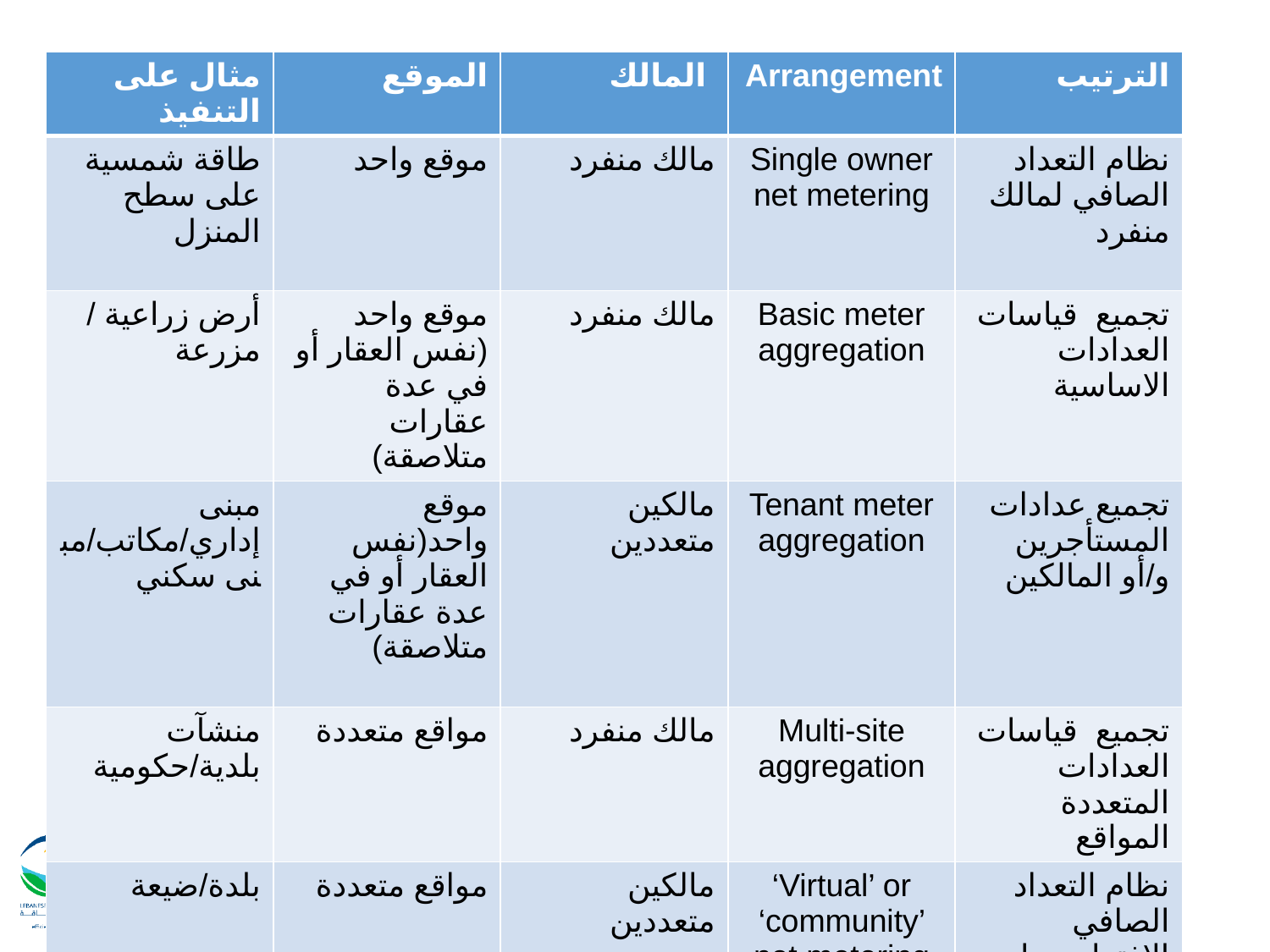

#
| مثال على التنفيذ | الموقع | المالك | Arrangement | الترتيب |
| --- | --- | --- | --- | --- |
| طاقة شمسية على سطح المنزل | موقع واحد | مالك منفرد | Single owner net metering | نظام التعداد الصافي لمالك منفرد |
| أرض زراعية / مزرعة | موقع واحد (نفس العقار أو في عدة عقارات متلاصقة) | مالك منفرد | Basic meter aggregation | تجميع قياسات العدادات الاساسية |
| مبنى إداري/مكاتب/مبنى سكني | موقع واحد(نفس العقار أو في عدة عقارات متلاصقة) | مالكين متعددين | Tenant meter aggregation | تجميع عدادات المستأجرين و/أو المالكين |
| منشآت بلدية/حكومية | مواقع متعددة | مالك منفرد | Multi-site aggregation | تجميع قياسات العدادات المتعددة المواقع |
| بلدة/ضيعة | مواقع متعددة | مالكين متعددين | ‘Virtual’ or ‘community’ net metering | نظام التعداد الصافي الإفتراضي او الجماعي |
8